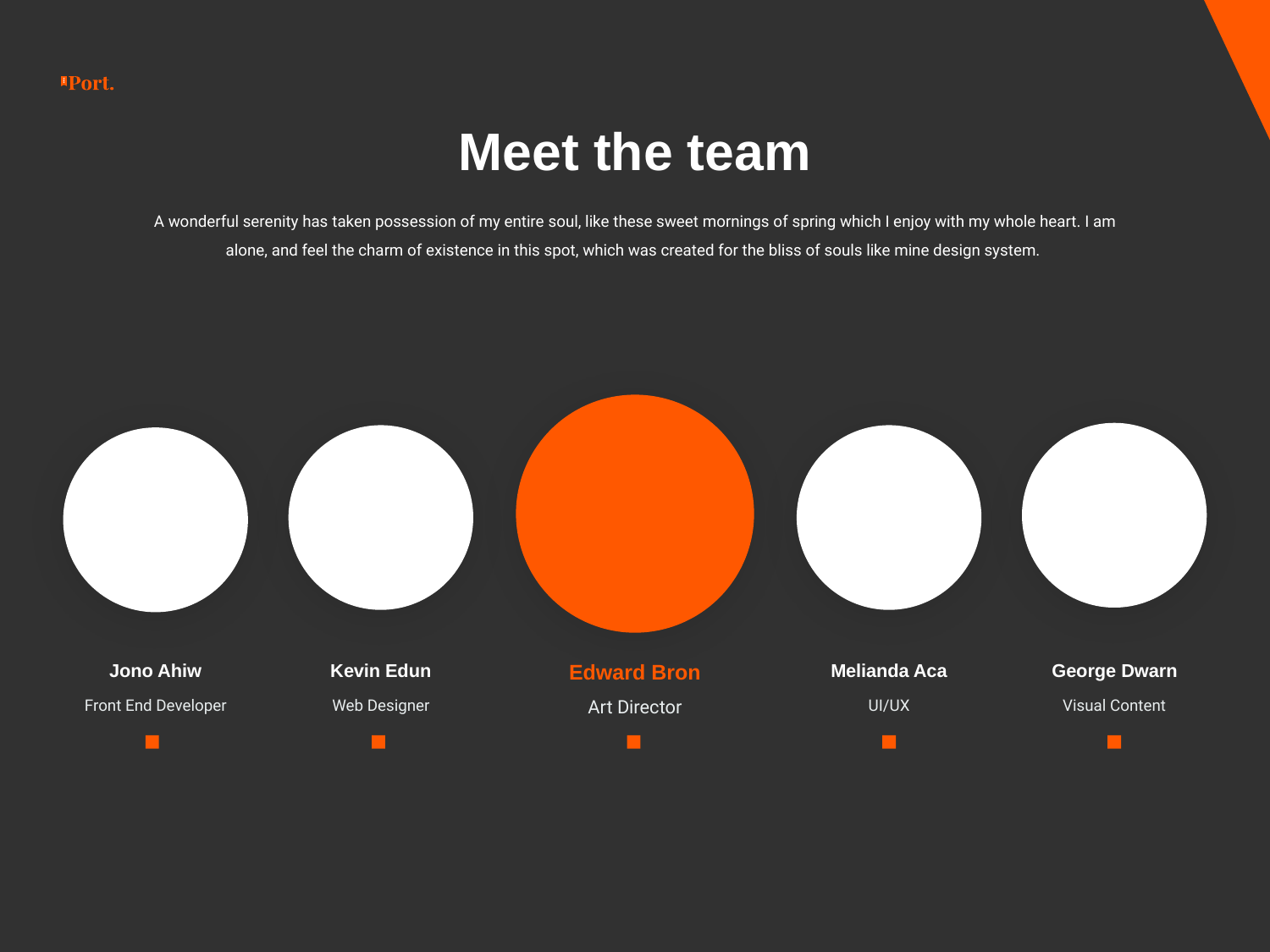

Meet the team
A wonderful serenity has taken possession of my entire soul, like these sweet mornings of spring which I enjoy with my whole heart. I am alone, and feel the charm of existence in this spot, which was created for the bliss of souls like mine design system.

Jono Ahiw
Kevin Edun
Melianda Aca
George Dwarn
Edward Bron
Front End Developer
Web Designer
Art Director
UI/UX
Visual Content